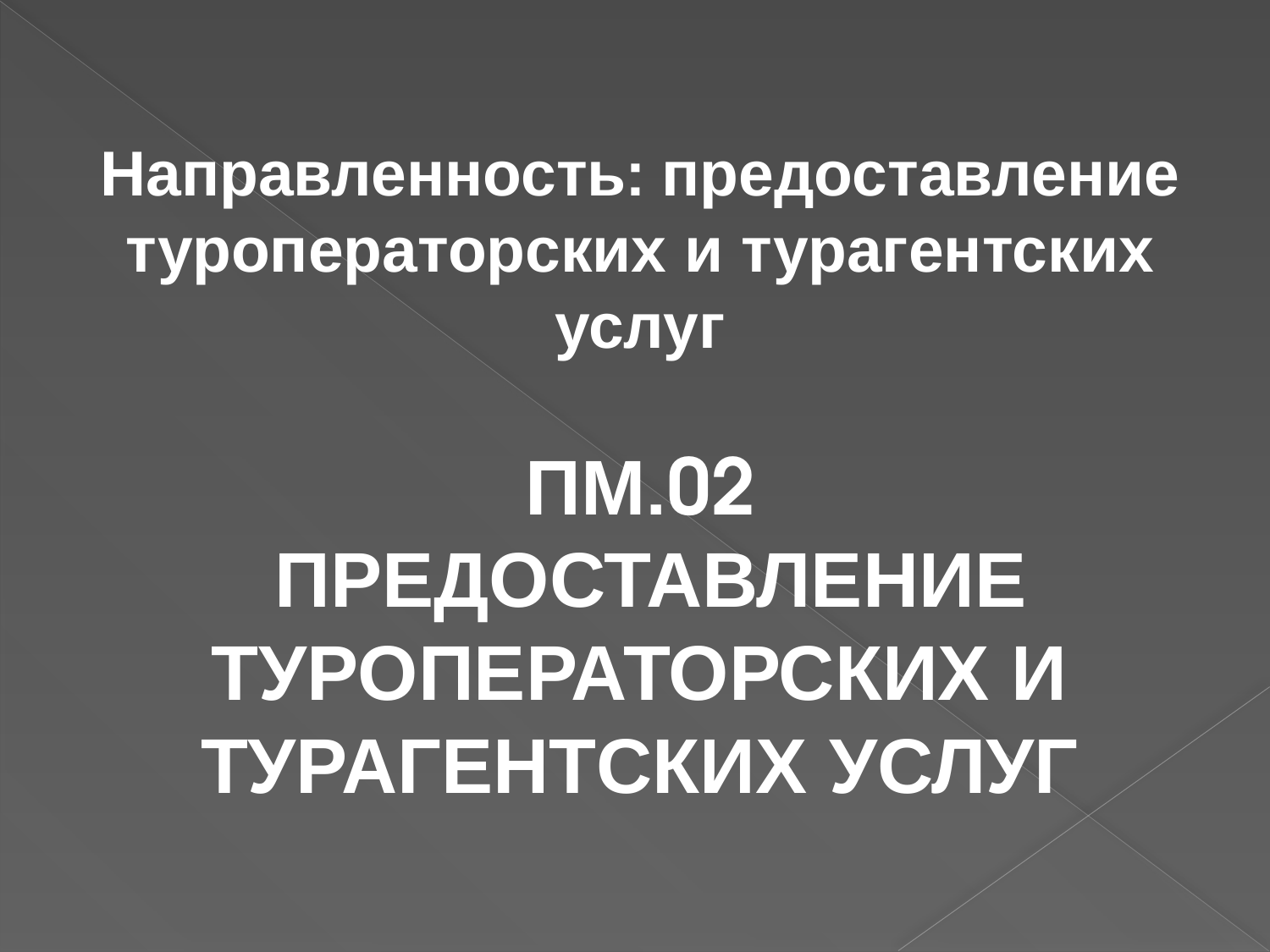

Направленность: предоставление туроператорских и турагентских услуг

ПМ.02
 ПРЕДОСТАВЛЕНИЕ ТУРОПЕРАТОРСКИХ И ТУРАГЕНТСКИХ УСЛУГ